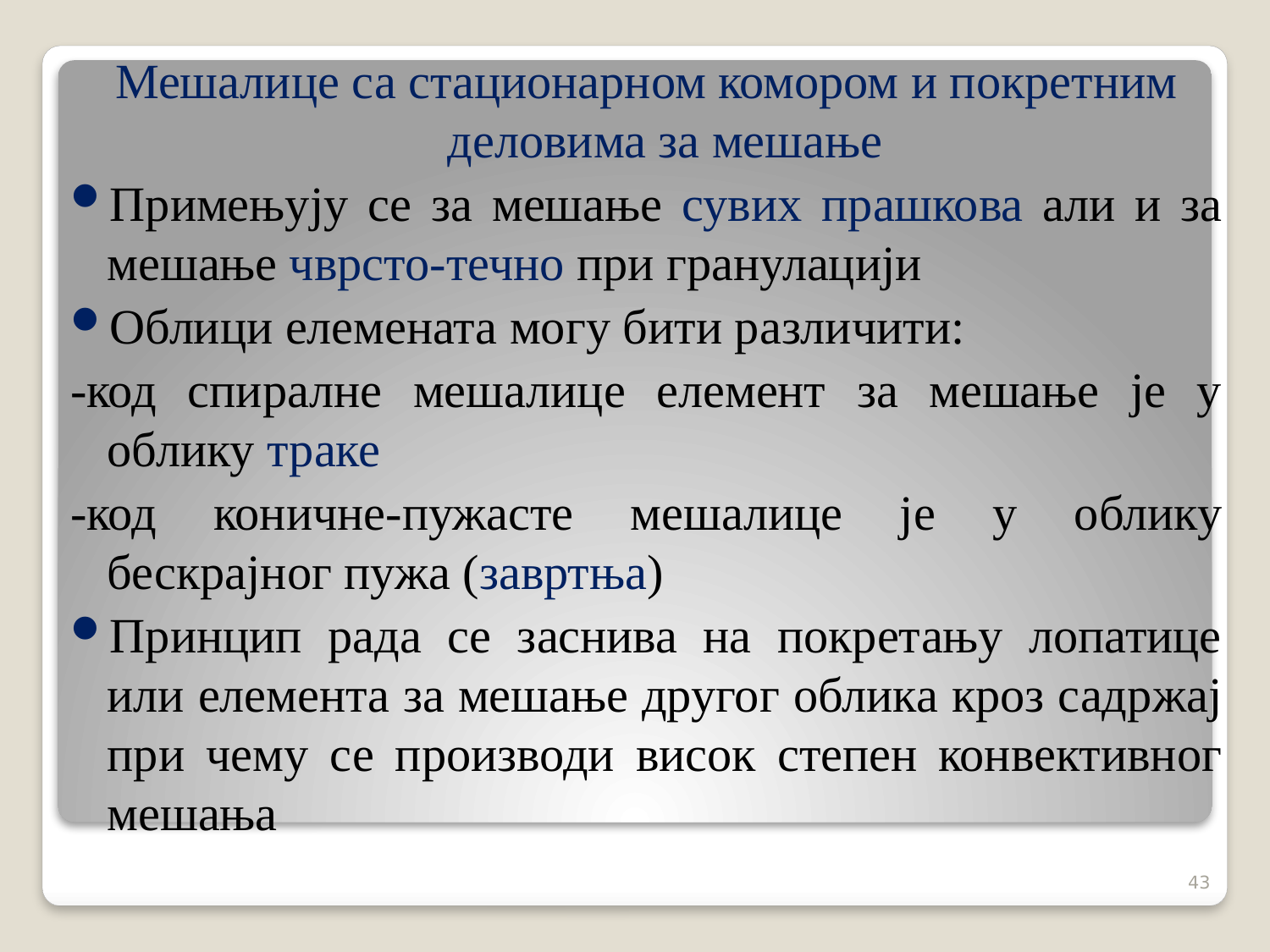

Мешалице са стационарном комором и покретним деловима за мешање
Примењују се за мешање сувих прашкова али и за мешање чврсто-течно при гранулацији
Облици елемената могу бити различити:
-код спиралне мешалице елемент за мешање је у облику траке
-код коничне-пужасте мешалице је у облику бескрајног пужа (завртња)
Принцип рада се заснива на покретању лопатице или елемента за мешање другог облика кроз садржај при чему се производи висок степен конвективног мешања
43